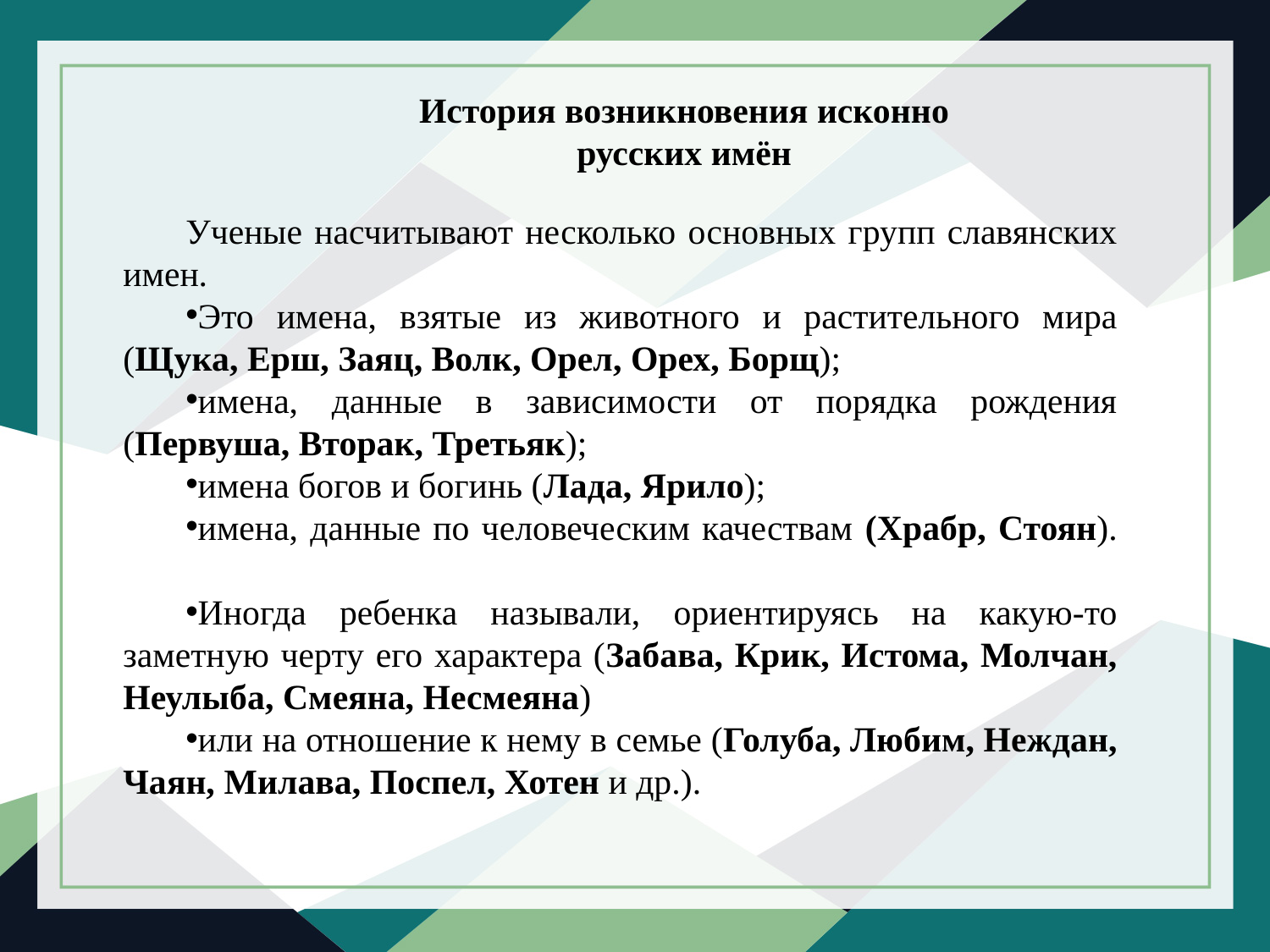

История возникновения исконно русских имён
Ученые насчитывают несколько основных групп славянских имен.
Это имена, взятые из животного и растительного мира (Щука, Ерш, Заяц, Волк, Орел, Орех, Борщ);
имена, данные в зависимости от порядка рождения (Первуша, Вторак, Третьяк);
имена богов и богинь (Лада, Ярило);
имена, данные по человеческим качествам (Храбр, Стоян).
Иногда ребенка называли, ориентируясь на какую-то заметную черту его характера (Забава, Крик, Истома, Молчан, Неулыба, Смеяна, Несмеяна)
или на отношение к нему в семье (Голуба, Любим, Неждан, Чаян, Милава, Поспел, Хотен и др.).